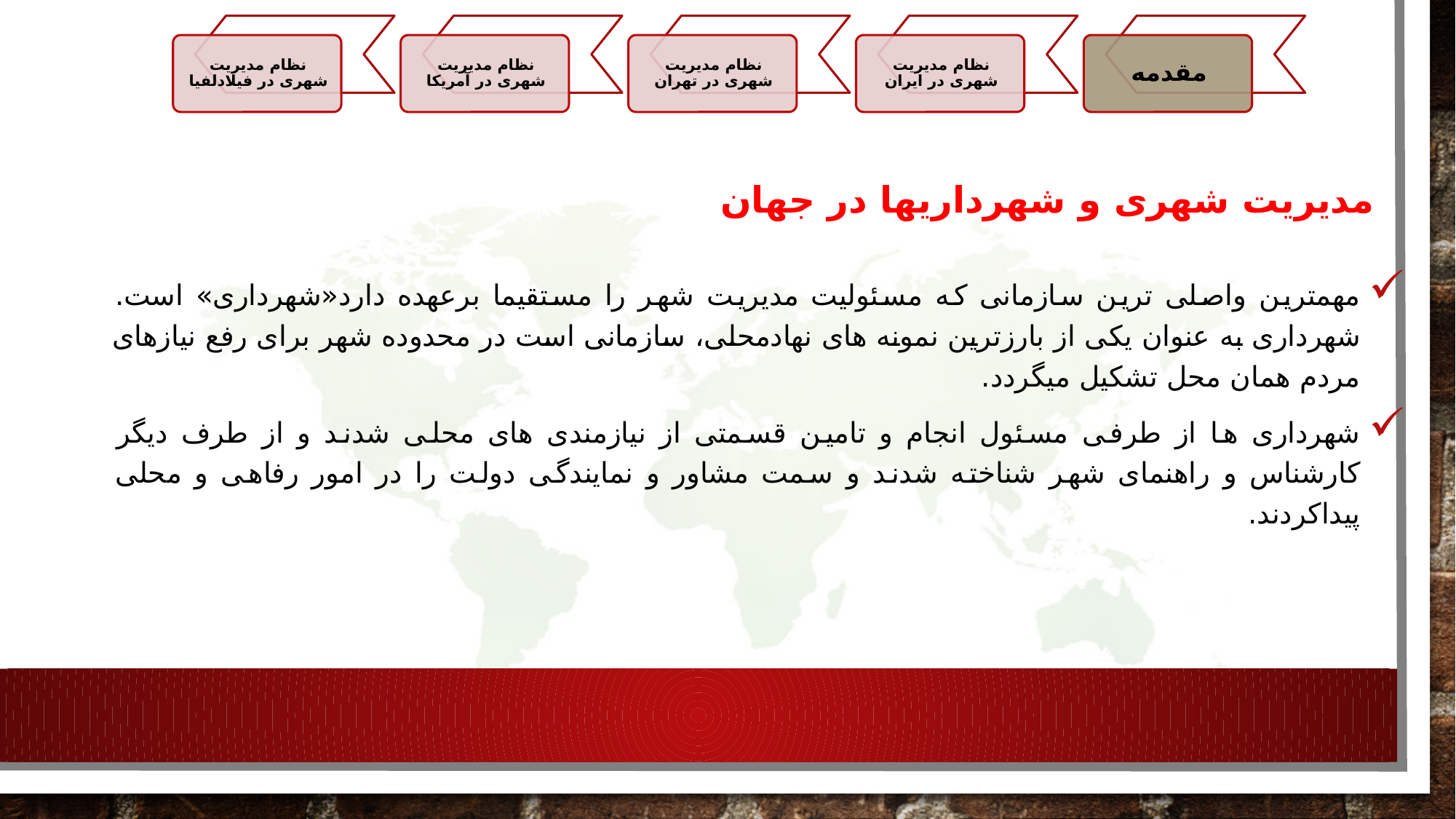

مقدمه
نظام مدیریت شهری در ایران
نظام مدیریت شهری در تهران
نظام مدیریت شهری در آمریکا
نظام مدیریت شهری در فیلادلفیا
مدیریت شهری و شهرداریها در جهان
مهمترین واصلی ترین سازمانی که مسئولیت مدیریت شهر را مستقیما برعهده دارد«شهرداری» است. شهرداری به عنوان یکی از بارزترین نمونه های نهادمحلی، سازمانی است در محدوده شهر برای رفع نیازهای مردم همان محل تشکیل میگردد.
شهرداری ها از طرفی مسئول انجام و تامین قسمتی از نیازمندی های محلی شدند و از طرف دیگر کارشناس و راهنمای شهر شناخته شدند و سمت مشاور و نمایندگی دولت را در امور رفاهی و محلی پیداکردند.